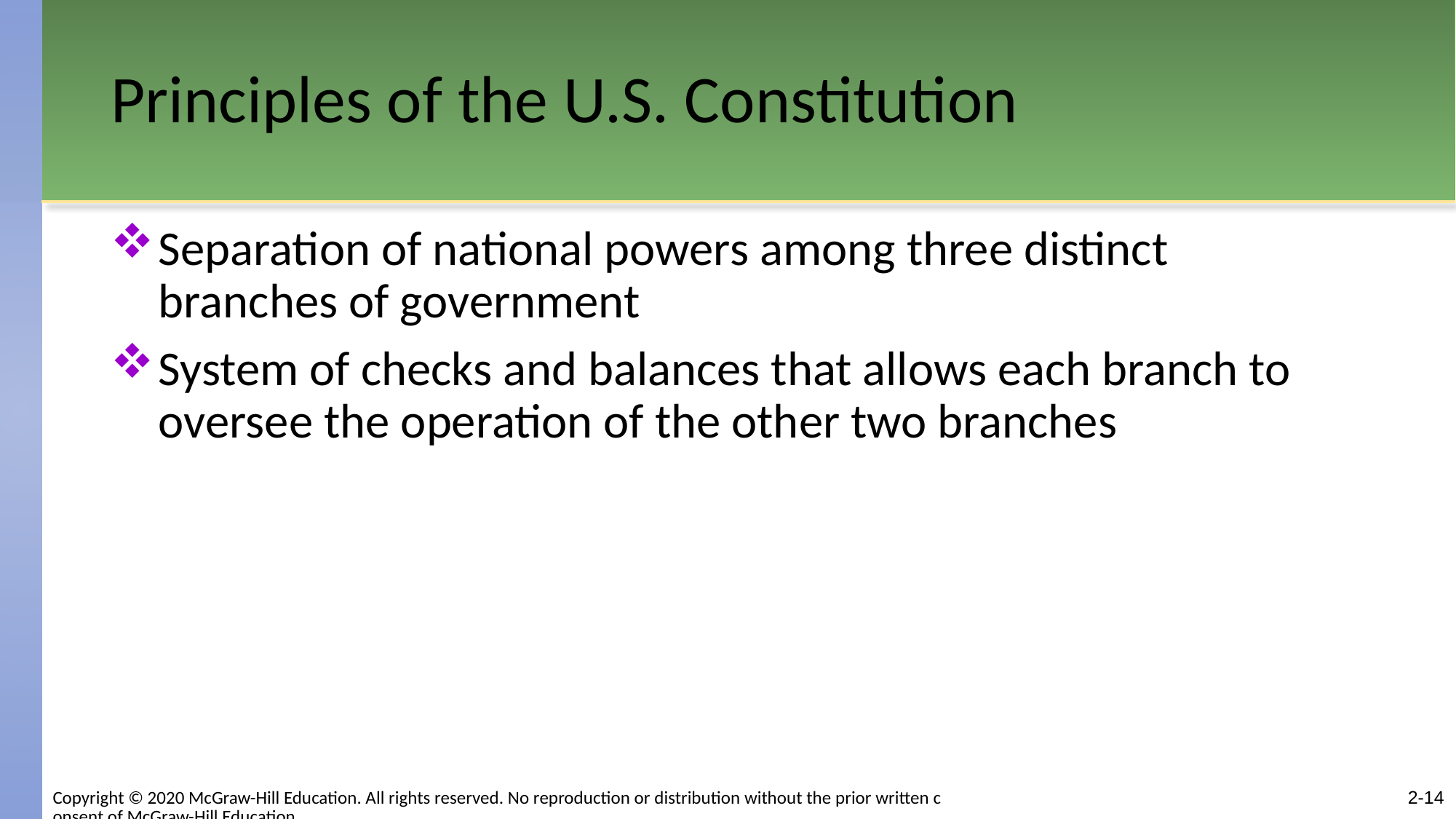

# Principles of the U.S. Constitution
Separation of national powers among three distinct branches of government
System of checks and balances that allows each branch to oversee the operation of the other two branches
2-14
Copyright © 2020 McGraw-Hill Education. All rights reserved. No reproduction or distribution without the prior written consent of McGraw-Hill Education.